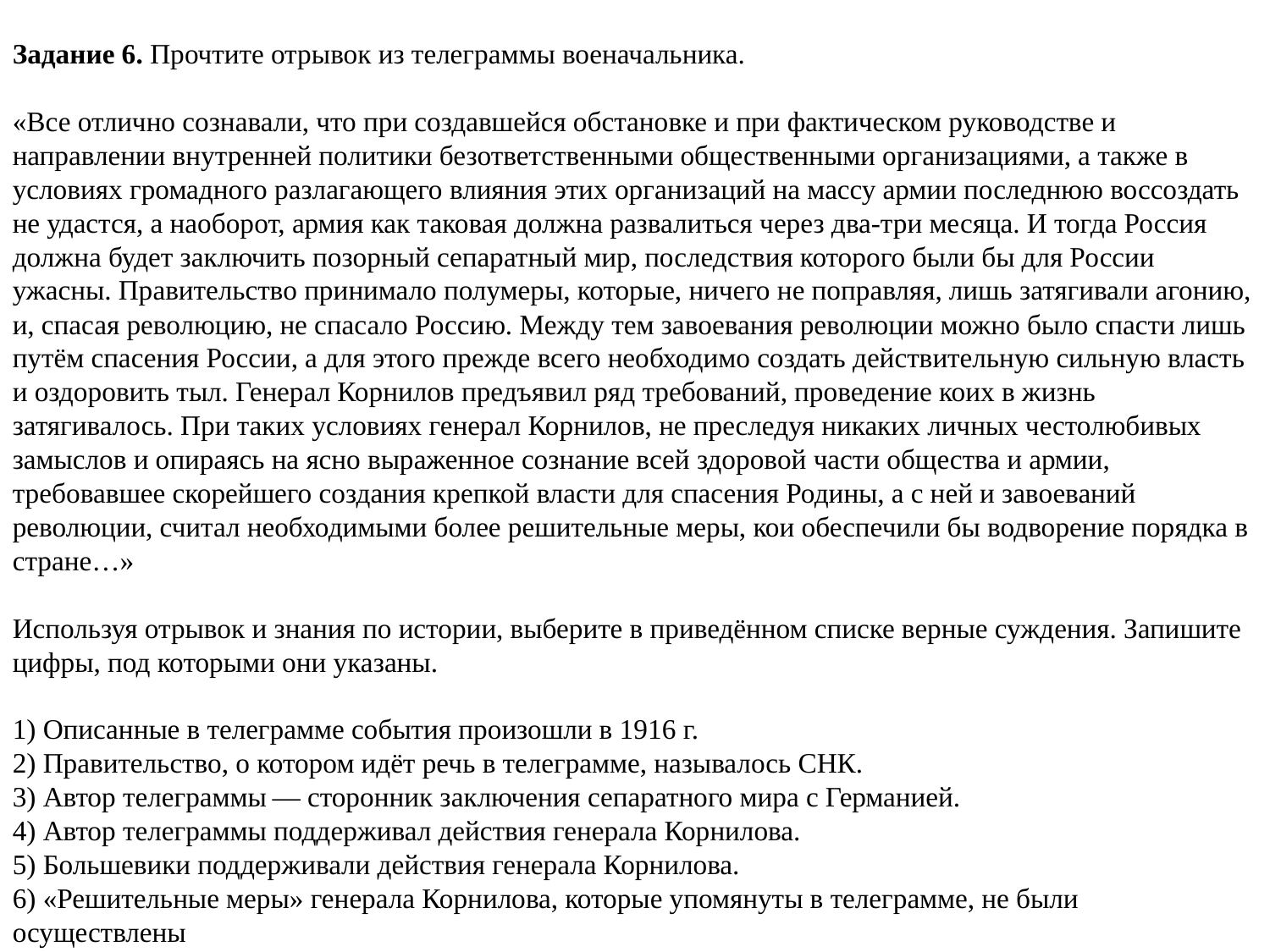

Задание 6. Прочтите отрывок из телеграммы военачальника.

«Все отлично сознавали, что при создавшейся обстановке и при фактическом руководстве и направлении внутренней политики безответственными общественными организациями, а также в условиях громадного разлагающего влияния этих организаций на массу армии последнюю воссоздать не удастся, а наоборот, армия как таковая должна развалиться через два-три месяца. И тогда Россия должна будет заключить позорный сепаратный мир, последствия которого были бы для России ужасны. Правительство принимало полумеры, которые, ничего не поправляя, лишь затягивали агонию, и, спасая революцию, не спасало Россию. Между тем завоевания революции можно было спасти лишь путём спасения России, а для этого прежде всего необходимо создать действительную сильную власть и оздоровить тыл. Генерал Корнилов предъявил ряд требований, проведение коих в жизнь затягивалось. При таких условиях генерал Корнилов, не преследуя никаких личных честолюбивых замыслов и опираясь на ясно выраженное сознание всей здоровой части общества и армии, требовавшее скорейшего создания крепкой власти для спасения Родины, а с ней и завоеваний революции, считал необходимыми более решительные меры, кои обеспечили бы водворение порядка в стране…»

Используя отрывок и знания по истории, выберите в приведённом списке верные суждения. Запишите цифры, под которыми они указаны.

1) Описанные в телеграмме события произошли в 1916 г.
2) Правительство, о котором идёт речь в телеграмме, называлось СНК.
3) Автор телеграммы — сторонник заключения сепаратного мира с Германией.
4) Автор телеграммы поддерживал действия генерала Корнилова.
5) Большевики поддерживали действия генерала Корнилова.
6) «Решительные меры» генерала Корнилова, которые упомянуты в телеграмме, не были осуществлены